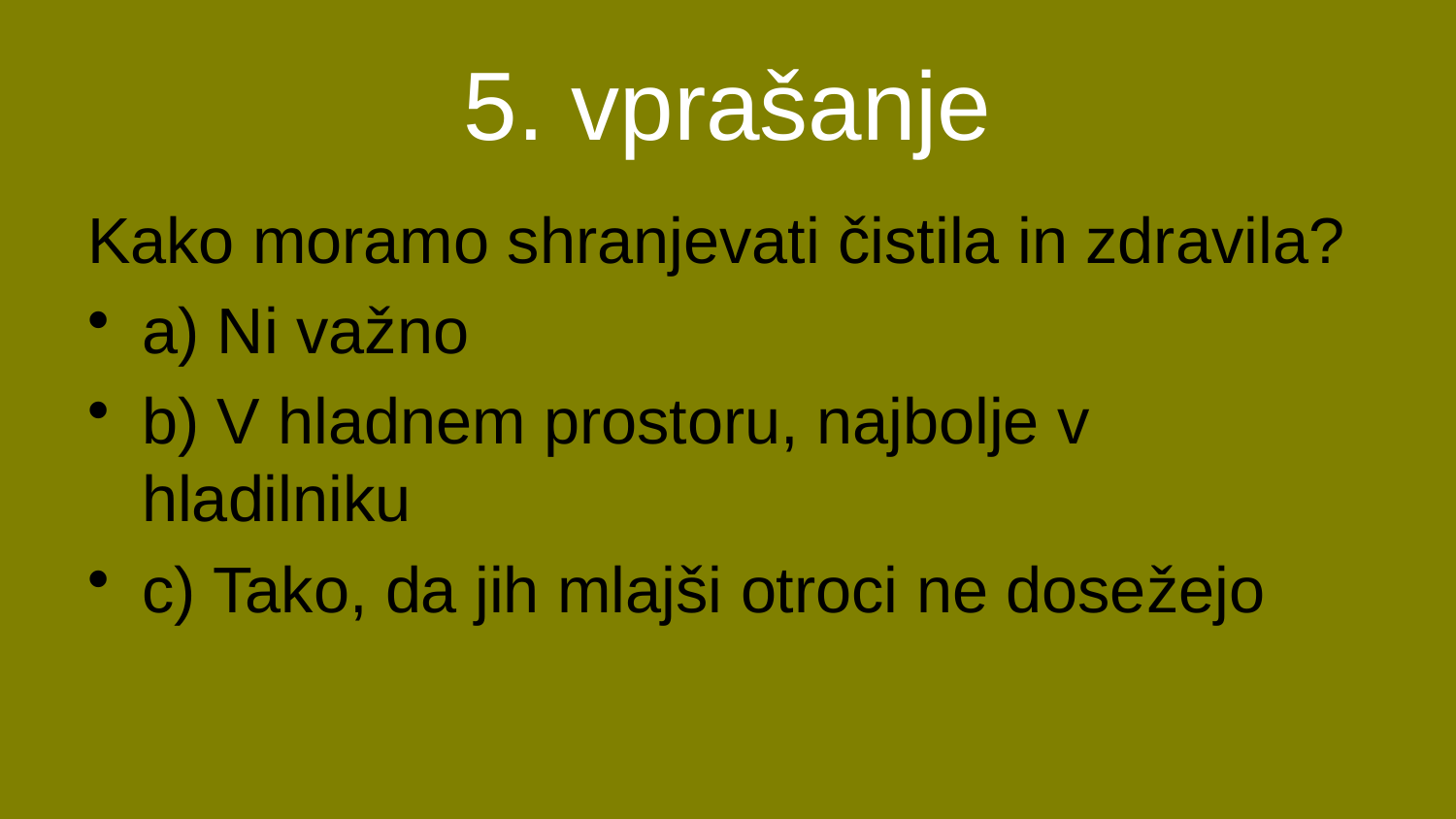

# 5. vprašanje
Kako moramo shranjevati čistila in zdravila?
a) Ni važno
b) V hladnem prostoru, najbolje v hladilniku
c) Tako, da jih mlajši otroci ne dosežejo